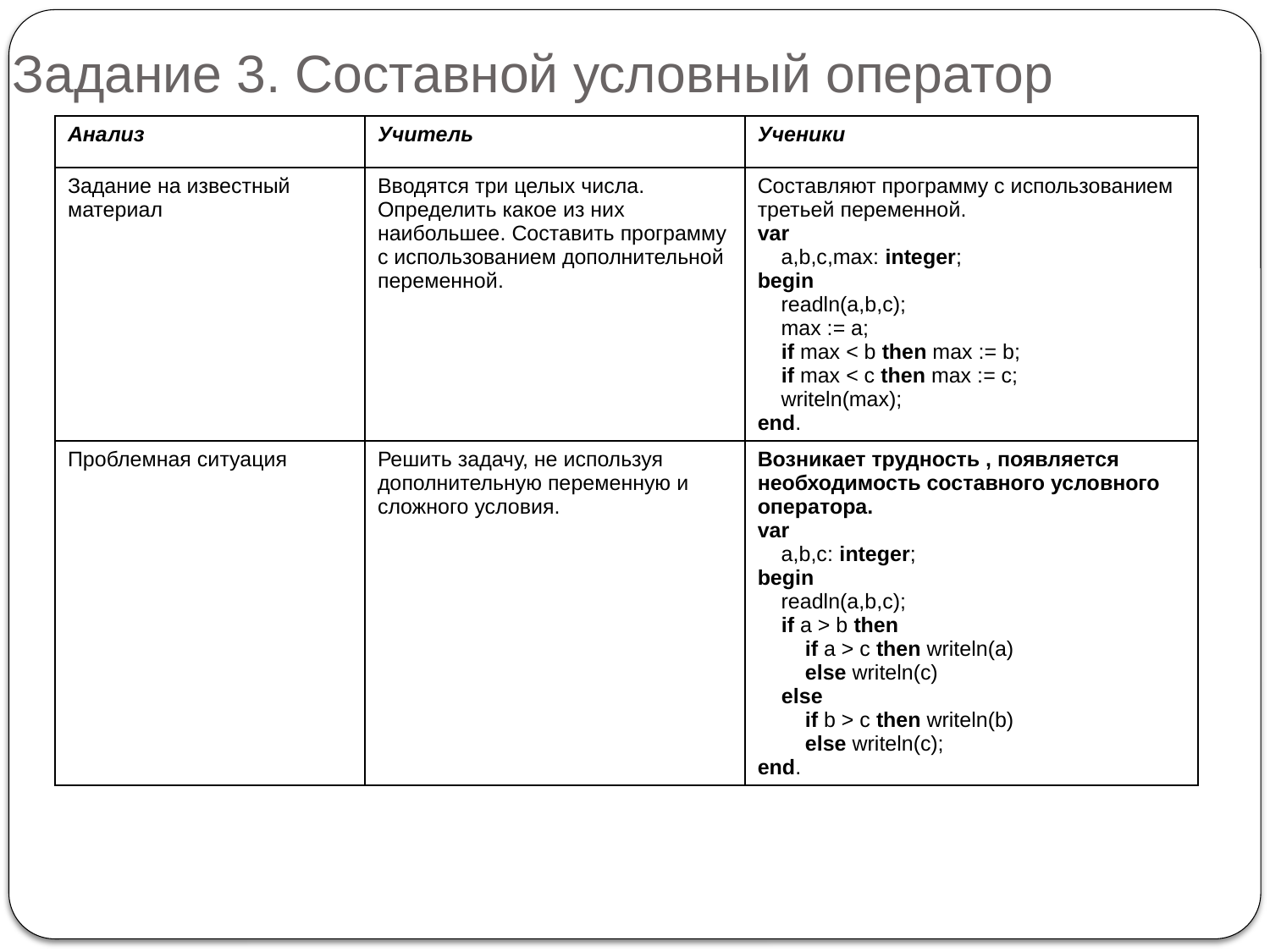

# Задание 3. Составной условный оператор
| Анализ | Учитель | Ученики |
| --- | --- | --- |
| Задание на известный материал | Вводятся три целых числа. Определить какое из них наибольшее. Составить программу с использованием дополнительной переменной. | Составляют программу с использованием третьей переменной. var     a,b,c,max: integer; begin     readln(a,b,c);     max := a;     if max < b then max := b;     if max < c then max := c;     writeln(max); end. |
| Проблемная ситуация | Решить задачу, не используя дополнительную переменную и сложного условия. | Возникает трудность , появляется необходимость составного условного оператора. var     a,b,c: integer; begin     readln(a,b,c);     if a > b then         if a > c then writeln(a)         else writeln(c)     else         if b > c then writeln(b)         else writeln(c); end. |